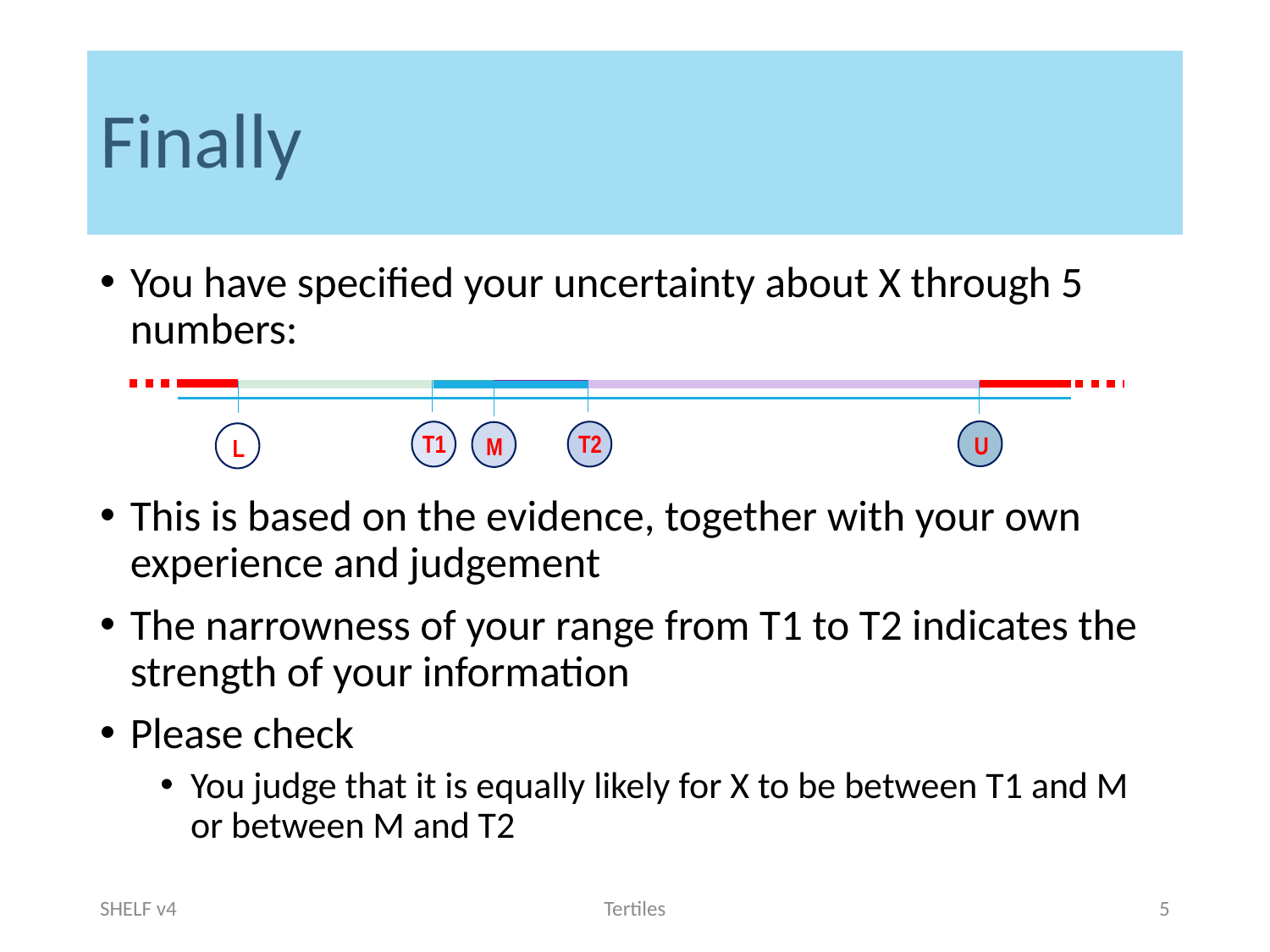

# Finally
You have specified your uncertainty about X through 5 numbers:

This is based on the evidence, together with your own experience and judgement
The narrowness of your range from T1 to T2 indicates the strength of your information
Please check
You judge that it is equally likely for X to be between T1 and M or between M and T2

T1

T2

U

L

M
SHELF v4
Tertiles
5